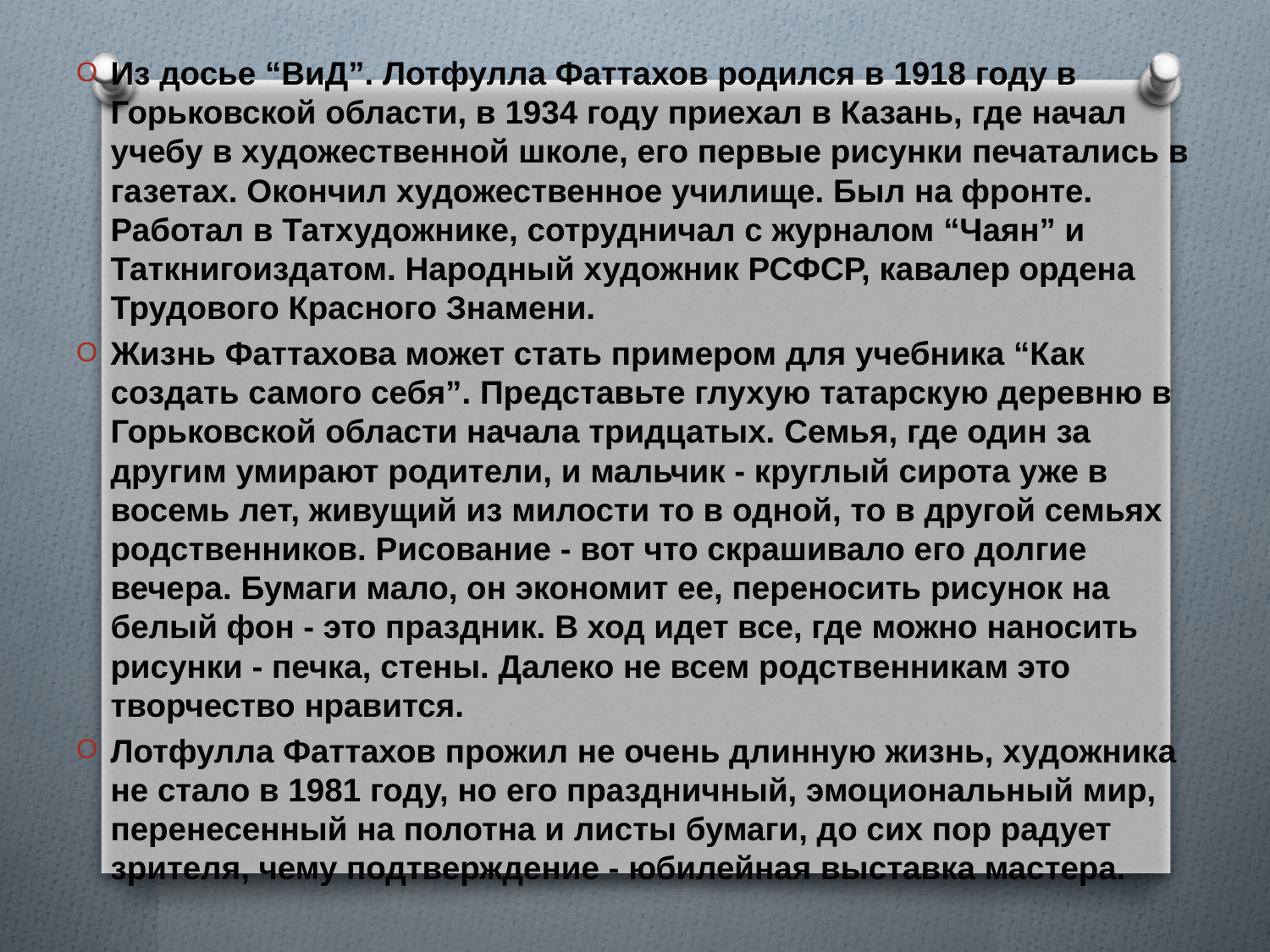

Из досье “ВиД”. Лотфулла Фаттахов родился в 1918 году в Горьковской области, в 1934 году приехал в Казань, где начал учебу в художественной школе, его первые рисунки печатались в газетах. Окончил художественное училище. Был на фронте. Работал в Татхудожнике, сотрудничал с журналом “Чаян” и Таткнигоиздатом. Народный художник РСФСР, кавалер ордена Трудового Красного Знамени.
Жизнь Фаттахова может стать примером для учебника “Как создать самого себя”. Представьте глухую татарскую деревню в Горьковской области начала тридцатых. Семья, где один за другим умирают родители, и мальчик - круглый сирота уже в восемь лет, живущий из милости то в одной, то в другой семьях родственников. Рисование - вот что скрашивало его долгие вечера. Бумаги мало, он экономит ее, переносить рисунок на белый фон - это праздник. В ход идет все, где можно наносить рисунки - печка, стены. Далеко не всем родственникам это творчество нравится.
Лотфулла Фаттахов прожил не очень длинную жизнь, художника не стало в 1981 году, но его праздничный, эмоциональный мир, перенесенный на полотна и листы бумаги, до сих пор радует зрителя, чему подтверждение - юбилейная выставка мастера.

#